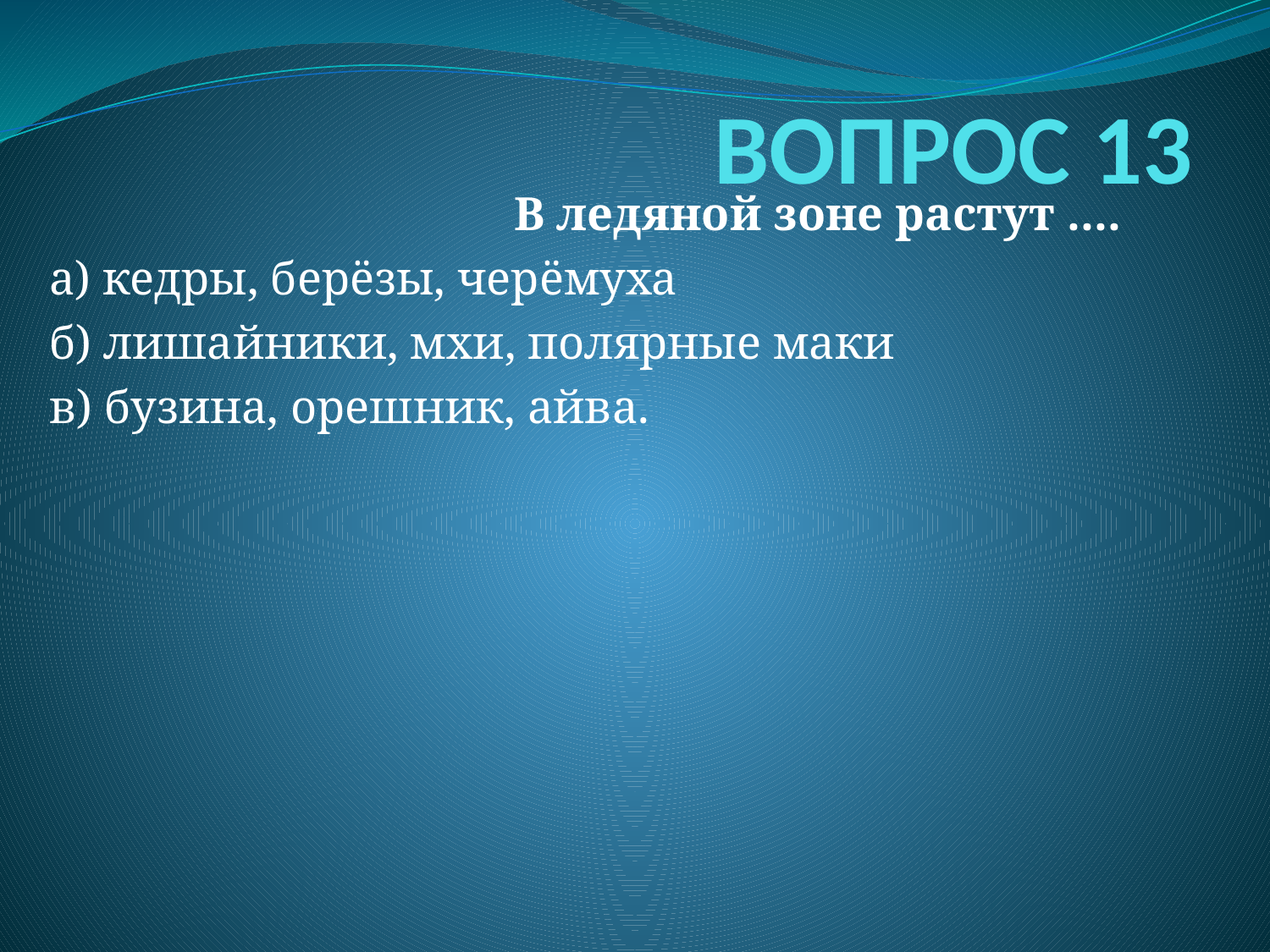

# ВОПРОС 13
В ледяной зоне растут ....
а) кедры, берёзы, черёмуха
б) лишайники, мхи, полярные маки
в) бузина, орешник, айва.